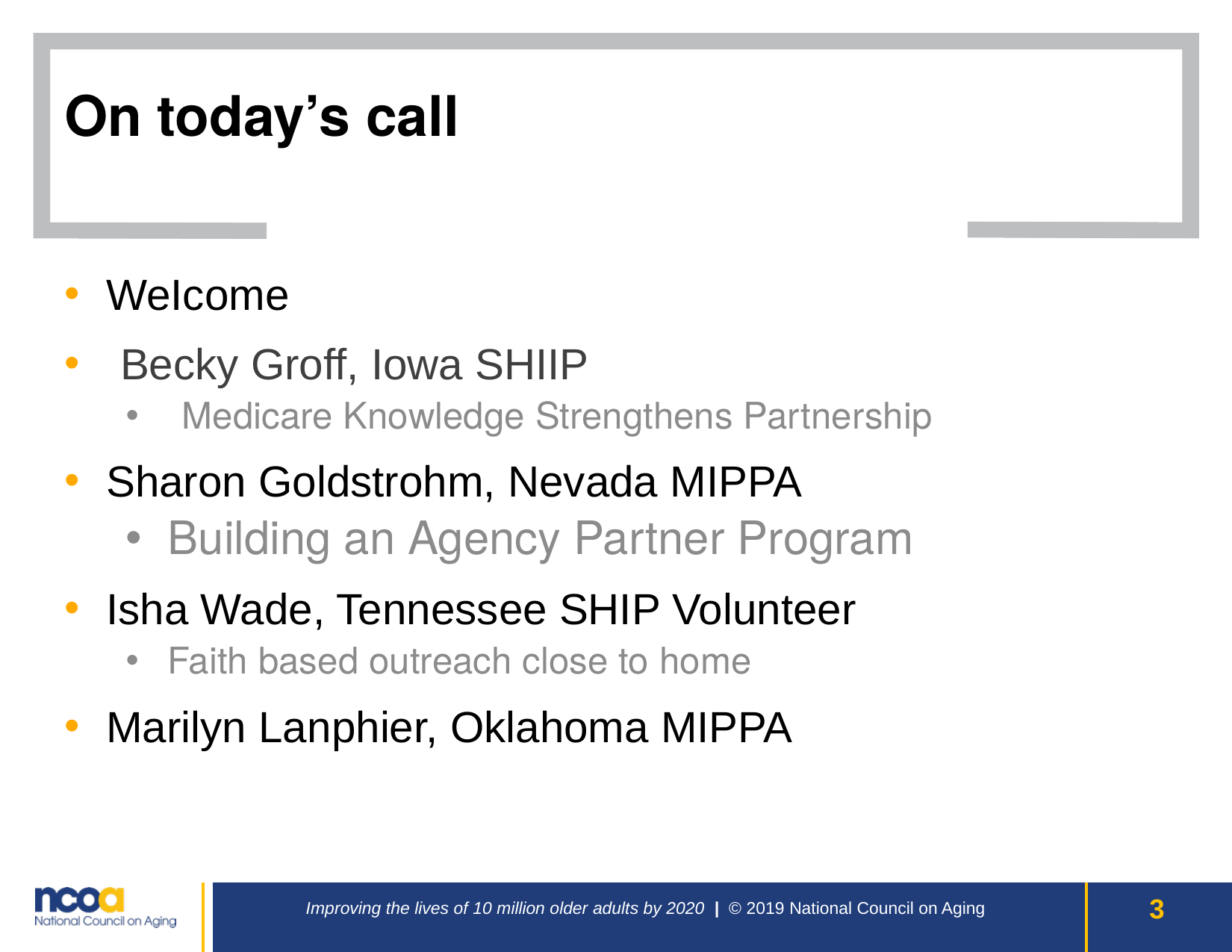

# On today’s call
WeIcome
Becky Groff, Iowa SHIIP
Medicare Knowledge Strengthens Partnership
Sharon Goldstrohm, Nevada MIPPA
Building an Agency Partner Program
Isha Wade, Tennessee SHIP Volunteer
Faith based outreach close to home
Marilyn Lanphier, Oklahoma MIPPA

Improving the lives of 10 million older adults by 2020  |  © 2019 National Council on Aging
3